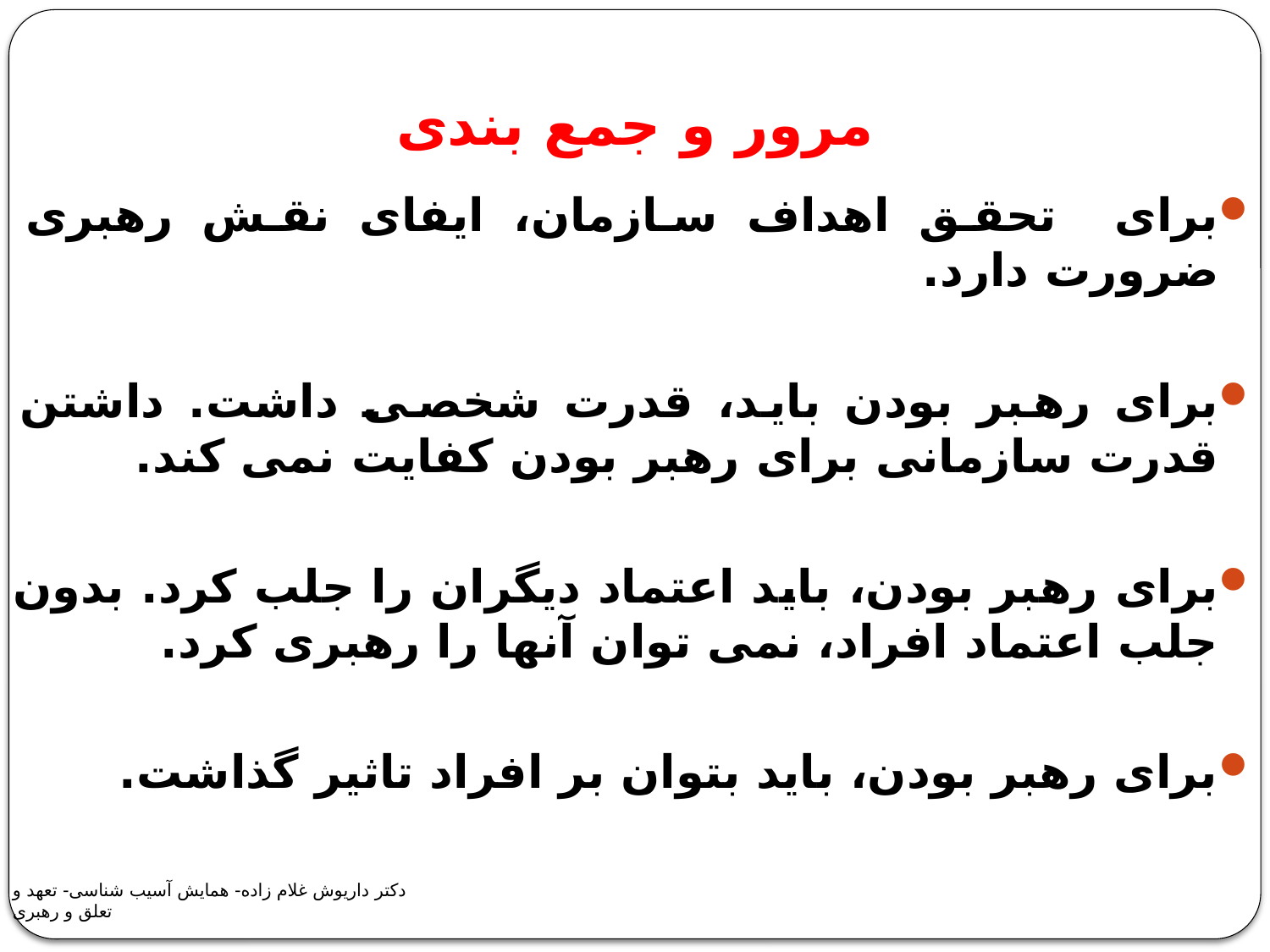

# مرور و جمع بندی
برای  تحقق اهداف سازمان، ایفای نقش رهبری ضرورت دارد.

برای رهبر بودن باید، قدرت شخصی داشت. داشتن قدرت سازمانی برای رهبر بودن کفایت نمی کند.

برای رهبر بودن، باید اعتماد دیگران را جلب کرد. بدون جلب اعتماد افراد، نمی توان آنها را رهبری کرد.

برای رهبر بودن، باید بتوان بر افراد تاثیر گذاشت.
دکتر داریوش غلام زاده- همایش آسیب شناسی- تعهد و تعلق و رهبری